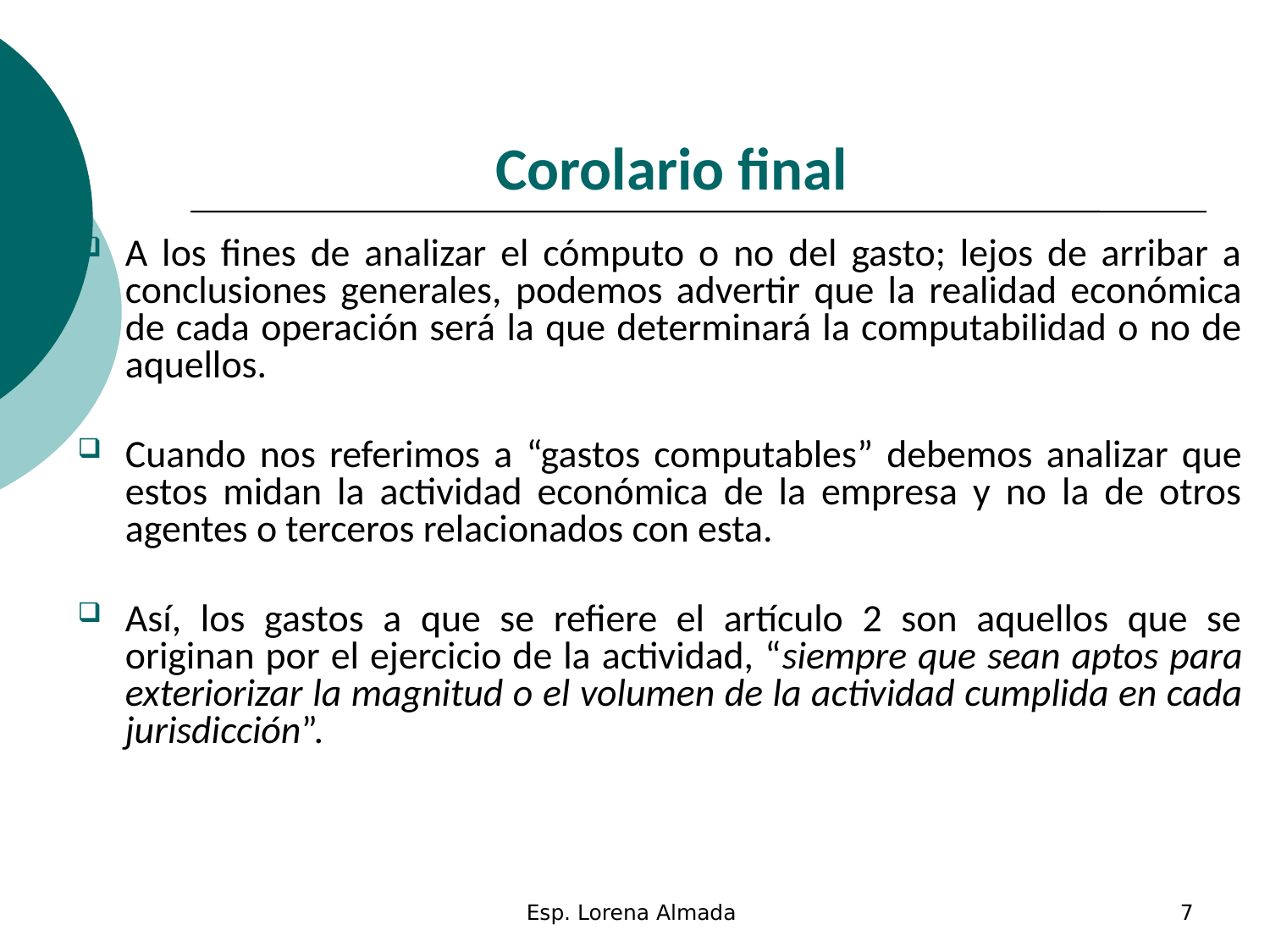

# Corolario final

A los fines de analizar el cómputo o no del gasto; lejos de arribar a conclusiones generales, podemos advertir que la realidad económica de cada operación será la que determinará la computabilidad o no de aquellos.

Cuando nos referimos a “gastos computables” debemos analizar que estos midan la actividad económica de la empresa y no la de otros agentes o terceros relacionados con esta.

Así, los gastos a que se refiere el artículo 2 son aquellos que se originan por el ejercicio de la actividad, “siempre que sean aptos para exteriorizar la magnitud o el volumen de la actividad cumplida en cada jurisdicción”.
Esp. Lorena Almada
7